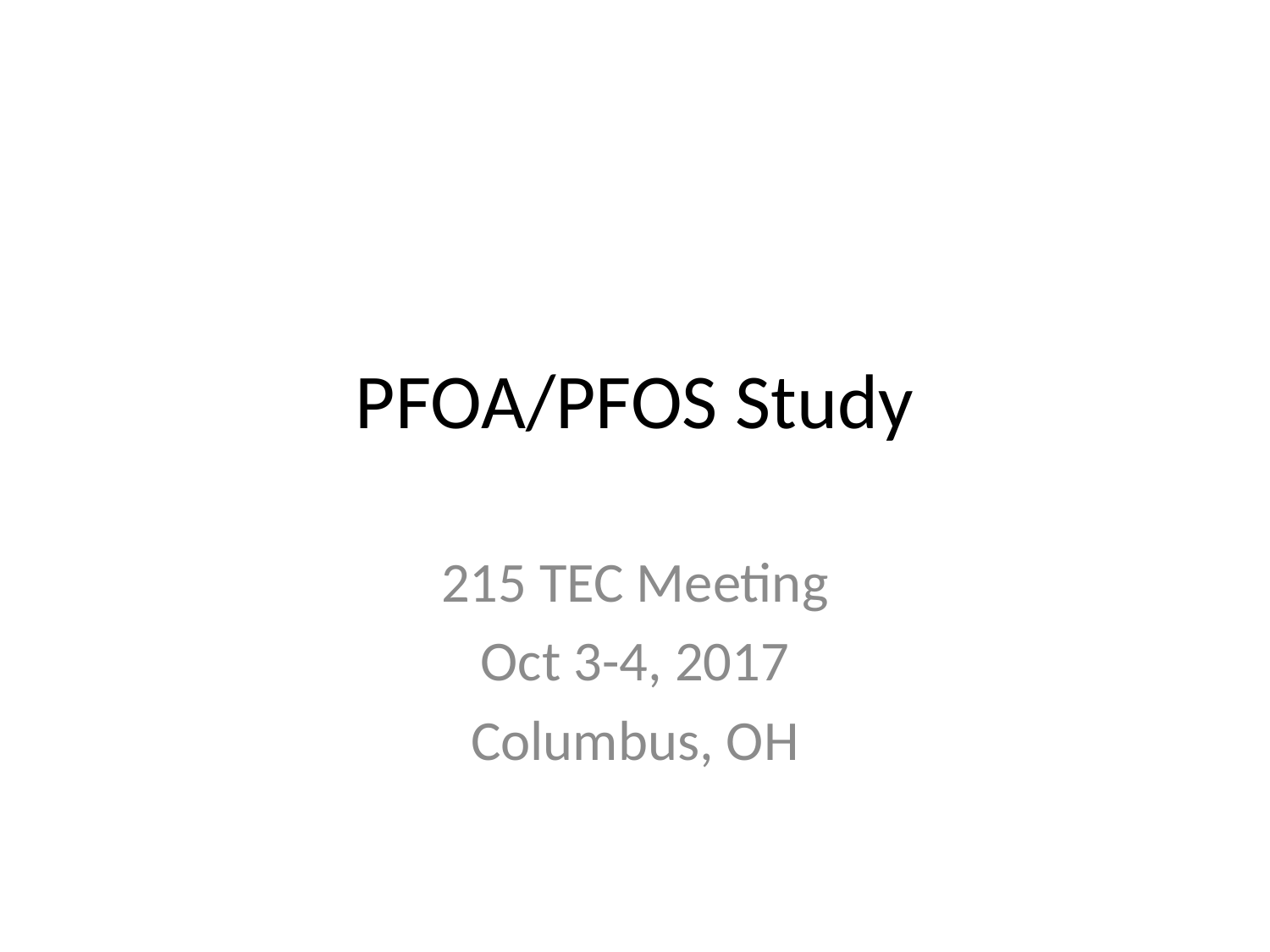

# PFOA/PFOS Study
215 TEC Meeting
Oct 3-4, 2017
Columbus, OH